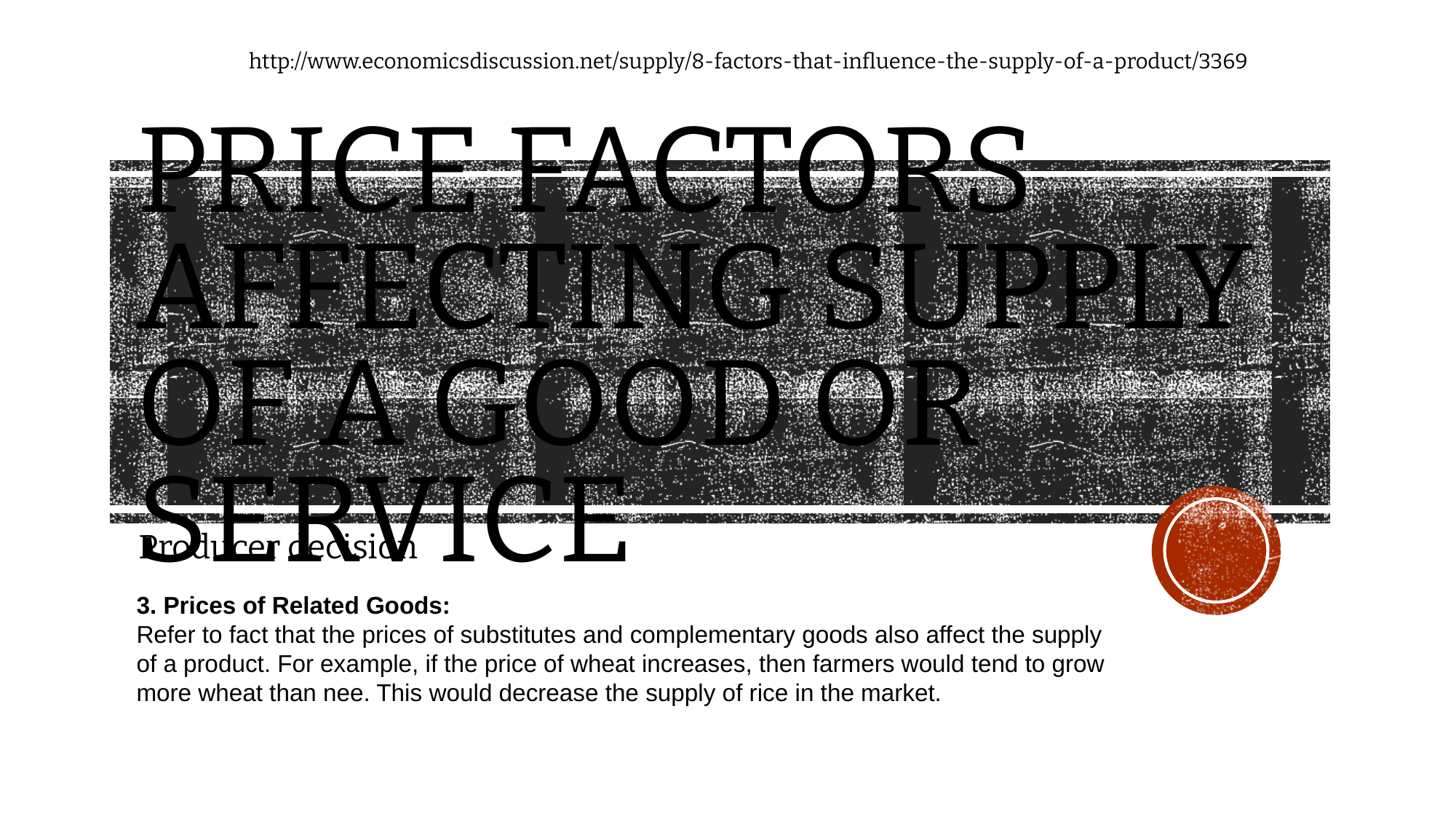

http://www.economicsdiscussion.net/supply/8-factors-that-influence-the-supply-of-a-product/3369
# Price Factors affecting Supply of a good or service
Producer decision
3. Prices of Related Goods:
Refer to fact that the prices of substitutes and complementary goods also affect the supply of a product. For example, if the price of wheat increases, then farmers would tend to grow more wheat than nee. This would decrease the supply of rice in the market.